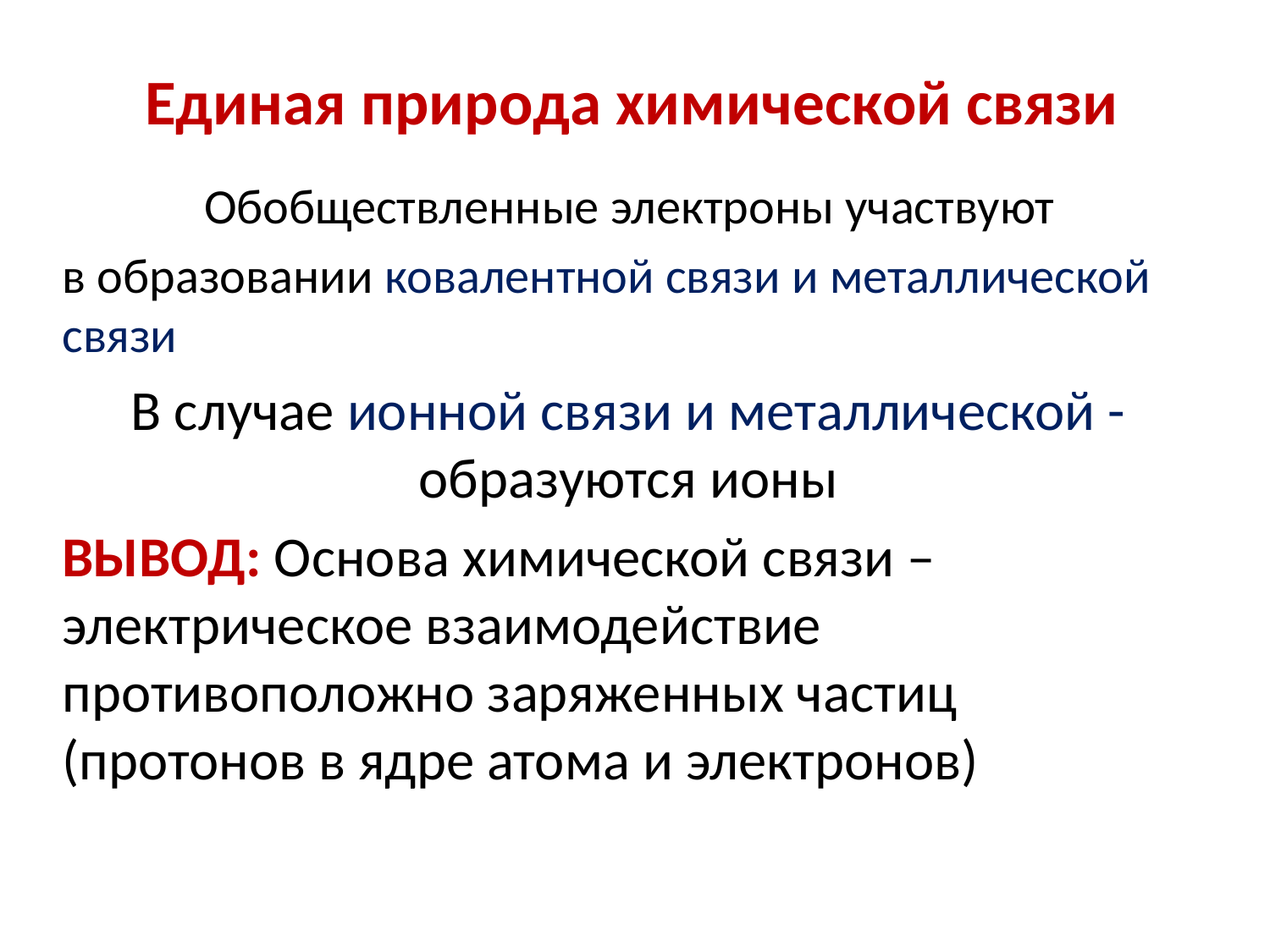

# Единая природа химической связи
Обобществленные электроны участвуют
в образовании ковалентной связи и металлической связи
В случае ионной связи и металлической -  образуются ионы
ВЫВОД: Основа химической связи – электрическое взаимодействие противоположно заряженных частиц (протонов в ядре атома и электронов)